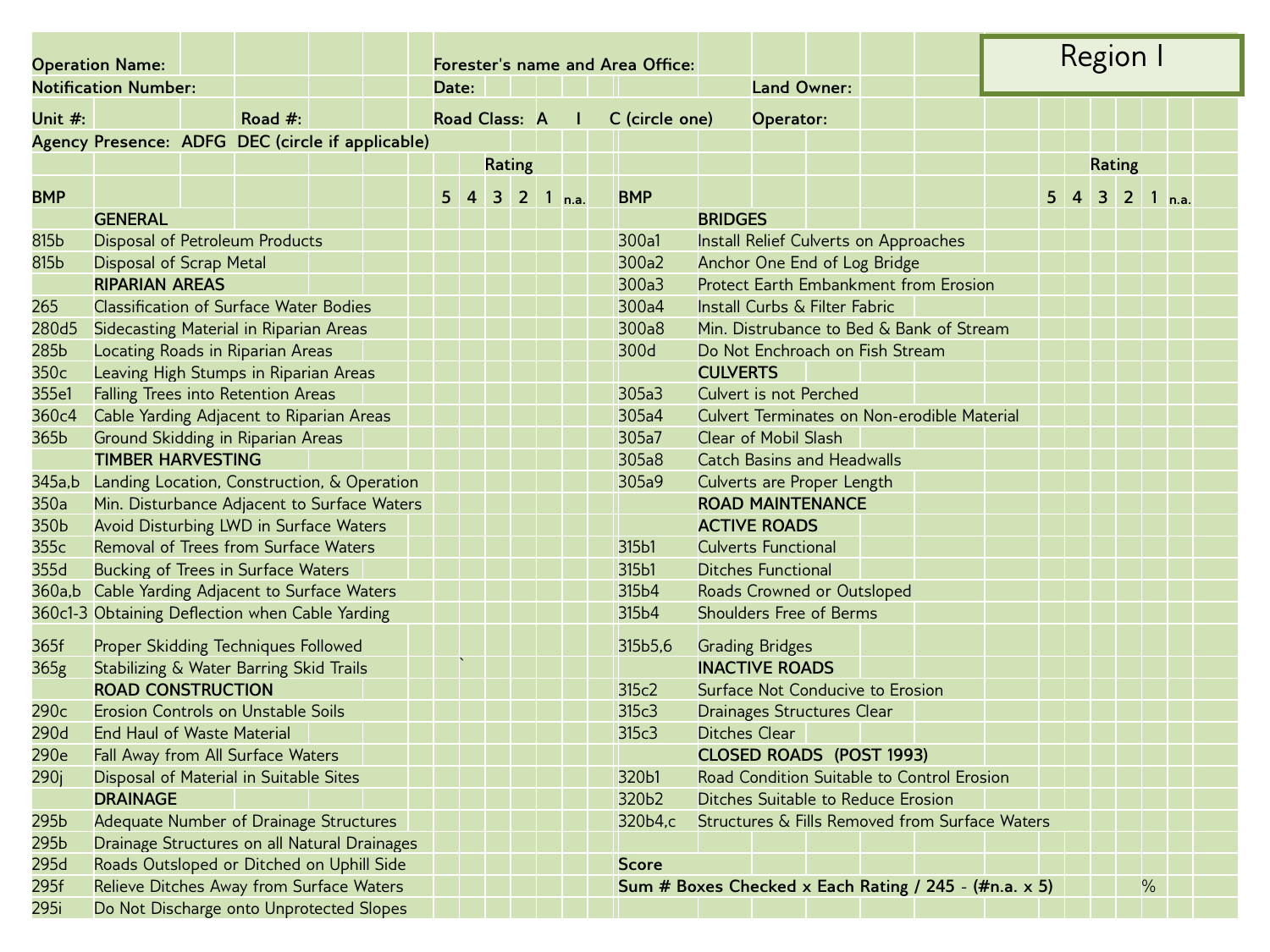

| Operation Name: |  |  |  |  |  |  | Forester's name and Area Office: |  |  |  |  |  |  |  |  |  |  |  |  |  |  |  |  |  |  |  |  |  |
| --- | --- | --- | --- | --- | --- | --- | --- | --- | --- | --- | --- | --- | --- | --- | --- | --- | --- | --- | --- | --- | --- | --- | --- | --- | --- | --- | --- | --- |
| Notification Number: |  |  |  |  |  |  | Date: |  |  |  |  |  |  |  |  |  | Land Owner: |  |  |  |  |  |  |  |  |  |  |  |
| Unit #: |  |  | Road #: |  |  |  | Road Class: |  |  |  | A I C (circle one) |  |  |  |  |  | Operator: |  |  |  |  |  |  |  |  |  |  |  |
| Agency Presence: ADFG DEC (circle if applicable) |  |  |  |  |  |  |  |  |  |  |  |  |  |  |  |  |  |  |  |  |  |  |  |  |  |  |  |  |
|  |  |  |  |  |  |  |  |  | Rating |  |  |  |  |  |  |  |  |  |  |  |  |  |  | Rating |  |  |  |  |
| BMP |  |  |  |  |  |  | 5 | 4 | 3 | 2 | 1 | n.a. |  |  | BMP |  |  |  |  |  |  | 5 | 4 | 3 | 2 | 1 | n.a. |  |
|  | GENERAL |  |  |  |  |  |  |  |  |  |  |  |  |  |  | BRIDGES |  |  |  |  |  |  |  |  |  |  |  |  |
| 815b | Disposal of Petroleum Products |  |  |  |  |  |  |  |  |  |  |  |  |  | 300a1 | Install Relief Culverts on Approaches |  |  |  |  |  |  |  |  |  |  |  |  |
| 815b | Disposal of Scrap Metal |  |  |  |  |  |  |  |  |  |  |  |  |  | 300a2 | Anchor One End of Log Bridge |  |  |  |  |  |  |  |  |  |  |  |  |
|  | RIPARIAN AREAS |  |  |  |  |  |  |  |  |  |  |  |  |  | 300a3 | Protect Earth Embankment from Erosion |  |  |  |  |  |  |  |  |  |  |  |  |
| 265 | Classification of Surface Water Bodies |  |  |  |  |  |  |  |  |  |  |  |  |  | 300a4 | Install Curbs & Filter Fabric |  |  |  |  |  |  |  |  |  |  |  |  |
| 280d5 | Sidecasting Material in Riparian Areas |  |  |  |  |  |  |  |  |  |  |  |  |  | 300a8 | Min. Distrubance to Bed & Bank of Stream |  |  |  |  |  |  |  |  |  |  |  |  |
| 285b | Locating Roads in Riparian Areas |  |  |  |  |  |  |  |  |  |  |  |  |  | 300d | Do Not Enchroach on Fish Stream |  |  |  |  |  |  |  |  |  |  |  |  |
| 350c | Leaving High Stumps in Riparian Areas |  |  |  |  |  |  |  |  |  |  |  |  |  |  | CULVERTS |  |  |  |  |  |  |  |  |  |  |  |  |
| 355e1 | Falling Trees into Retention Areas |  |  |  |  |  |  |  |  |  |  |  |  |  | 305a3 | Culvert is not Perched |  |  |  |  |  |  |  |  |  |  |  |  |
| 360c4 | Cable Yarding Adjacent to Riparian Areas |  |  |  |  |  |  |  |  |  |  |  |  |  | 305a4 | Culvert Terminates on Non-erodible Material |  |  |  |  |  |  |  |  |  |  |  |  |
| 365b | Ground Skidding in Riparian Areas |  |  |  |  |  |  |  |  |  |  |  |  |  | 305a7 | Clear of Mobil Slash |  |  |  |  |  |  |  |  |  |  |  |  |
|  | TIMBER HARVESTING |  |  |  |  |  |  |  |  |  |  |  |  |  | 305a8 | Catch Basins and Headwalls |  |  |  |  |  |  |  |  |  |  |  |  |
| 345a,b | Landing Location, Construction, & Operation |  |  |  |  |  |  |  |  |  |  |  |  |  | 305a9 | Culverts are Proper Length |  |  |  |  |  |  |  |  |  |  |  |  |
| 350a | Min. Disturbance Adjacent to Surface Waters |  |  |  |  |  |  |  |  |  |  |  |  |  |  | ROAD MAINTENANCE |  |  |  |  |  |  |  |  |  |  |  |  |
| 350b | Avoid Disturbing LWD in Surface Waters |  |  |  |  |  |  |  |  |  |  |  |  |  |  | ACTIVE ROADS |  |  |  |  |  |  |  |  |  |  |  |  |
| 355c | Removal of Trees from Surface Waters |  |  |  |  |  |  |  |  |  |  |  |  |  | 315b1 | Culverts Functional |  |  |  |  |  |  |  |  |  |  |  |  |
| 355d | Bucking of Trees in Surface Waters |  |  |  |  |  |  |  |  |  |  |  |  |  | 315b1 | Ditches Functional |  |  |  |  |  |  |  |  |  |  |  |  |
| 360a,b | Cable Yarding Adjacent to Surface Waters |  |  |  |  |  |  |  |  |  |  |  |  |  | 315b4 | Roads Crowned or Outsloped |  |  |  |  |  |  |  |  |  |  |  |  |
| 360c1-3 | Obtaining Deflection when Cable Yarding |  |  |  |  |  |  |  |  |  |  |  |  |  | 315b4 | Shoulders Free of Berms |  |  |  |  |  |  |  |  |  |  |  |  |
| 365f | Proper Skidding Techniques Followed |  |  |  |  |  |  |  |  |  |  |  |  |  | 315b5,6 | Grading Bridges |  |  |  |  |  |  |  |  |  |  |  |  |
| 365g | Stabilizing & Water Barring Skid Trails |  |  |  |  |  |  | ` |  |  |  |  |  |  |  | INACTIVE ROADS |  |  |  |  |  |  |  |  |  |  |  |  |
|  | ROAD CONSTRUCTION |  |  |  |  |  |  |  |  |  |  |  |  |  | 315c2 | Surface Not Conducive to Erosion |  |  |  |  |  |  |  |  |  |  |  |  |
| 290c | Erosion Controls on Unstable Soils |  |  |  |  |  |  |  |  |  |  |  |  |  | 315c3 | Drainages Structures Clear |  |  |  |  |  |  |  |  |  |  |  |  |
| 290d | End Haul of Waste Material |  |  |  |  |  |  |  |  |  |  |  |  |  | 315c3 | Ditches Clear |  |  |  |  |  |  |  |  |  |  |  |  |
| 290e | Fall Away from All Surface Waters |  |  |  |  |  |  |  |  |  |  |  |  |  |  | CLOSED ROADS (POST 1993) |  |  |  |  |  |  |  |  |  |  |  |  |
| 290j | Disposal of Material in Suitable Sites |  |  |  |  |  |  |  |  |  |  |  |  |  | 320b1 | Road Condition Suitable to Control Erosion |  |  |  |  |  |  |  |  |  |  |  |  |
|  | DRAINAGE |  |  |  |  |  |  |  |  |  |  |  |  |  | 320b2 | Ditches Suitable to Reduce Erosion |  |  |  |  |  |  |  |  |  |  |  |  |
| 295b | Adequate Number of Drainage Structures |  |  |  |  |  |  |  |  |  |  |  |  |  | 320b4,c | Structures & Fills Removed from Surface Waters |  |  |  |  |  |  |  |  |  |  |  |  |
| 295b | Drainage Structures on all Natural Drainages |  |  |  |  |  |  |  |  |  |  |  |  |  |  |  |  |  |  |  |  |  |  |  |  |  |  |  |
| 295d | Roads Outsloped or Ditched on Uphill Side |  |  |  |  |  |  |  |  |  |  |  |  |  | Score |  |  |  |  |  |  |  |  |  |  |  |  |  |
| 295f | Relieve Ditches Away from Surface Waters |  |  |  |  |  |  |  |  |  |  |  |  |  | Sum # Boxes Checked x Each Rating / 245 - (#n.a. x 5) |  |  |  |  |  |  |  |  |  |  | % |  |  |
| 295i | Do Not Discharge onto Unprotected Slopes |  |  |  |  |  |  |  |  |  |  |  |  |  |  |  |  |  |  |  |  |  |  |  |  |  |  |  |
|  |
| --- |
| Region I |
| --- |